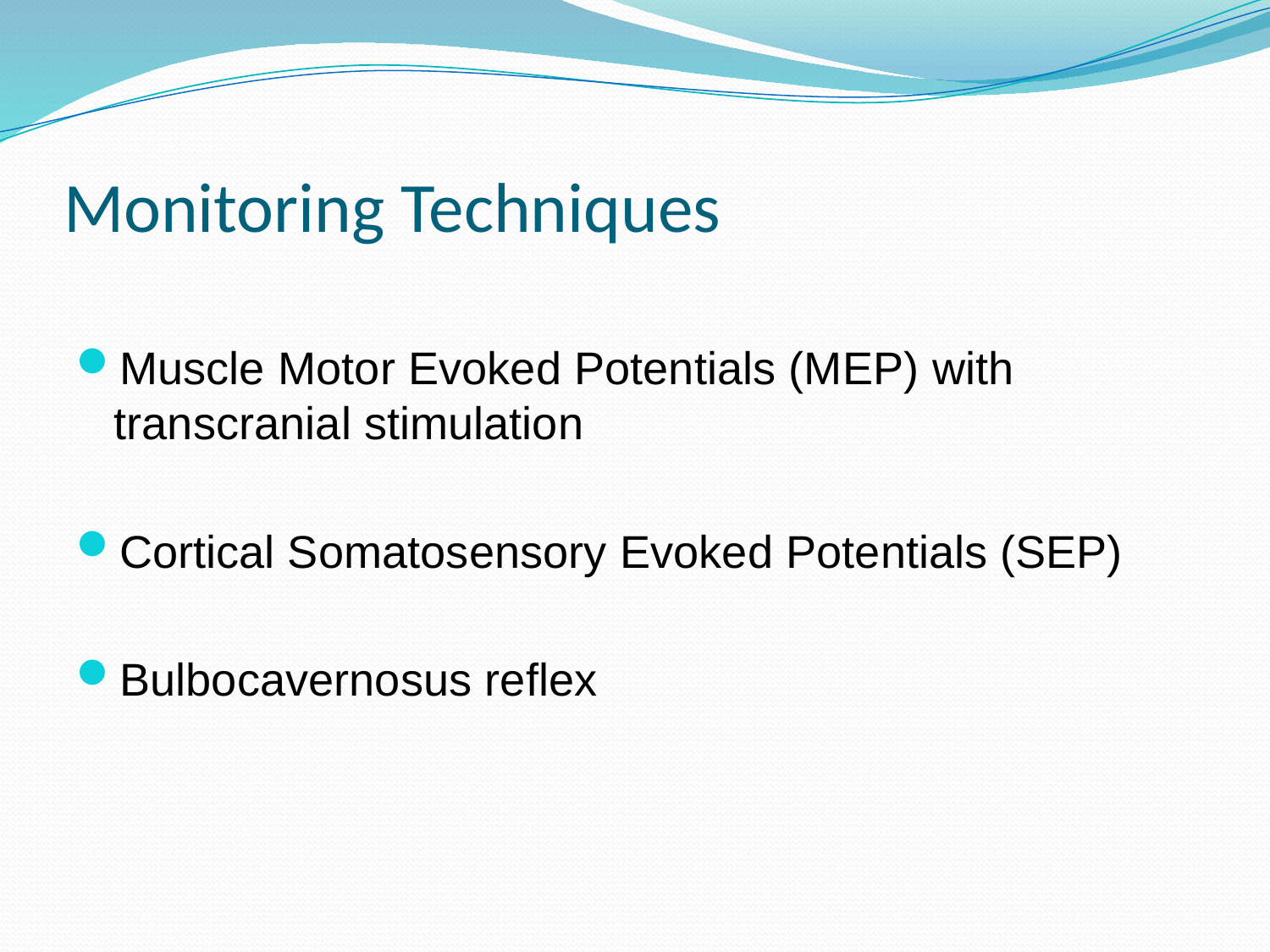

# Monitoring Techniques

Muscle Motor Evoked Potentials (MEP) with transcranial stimulation

Cortical Somatosensory Evoked Potentials (SEP)

Bulbocavernosus reflex